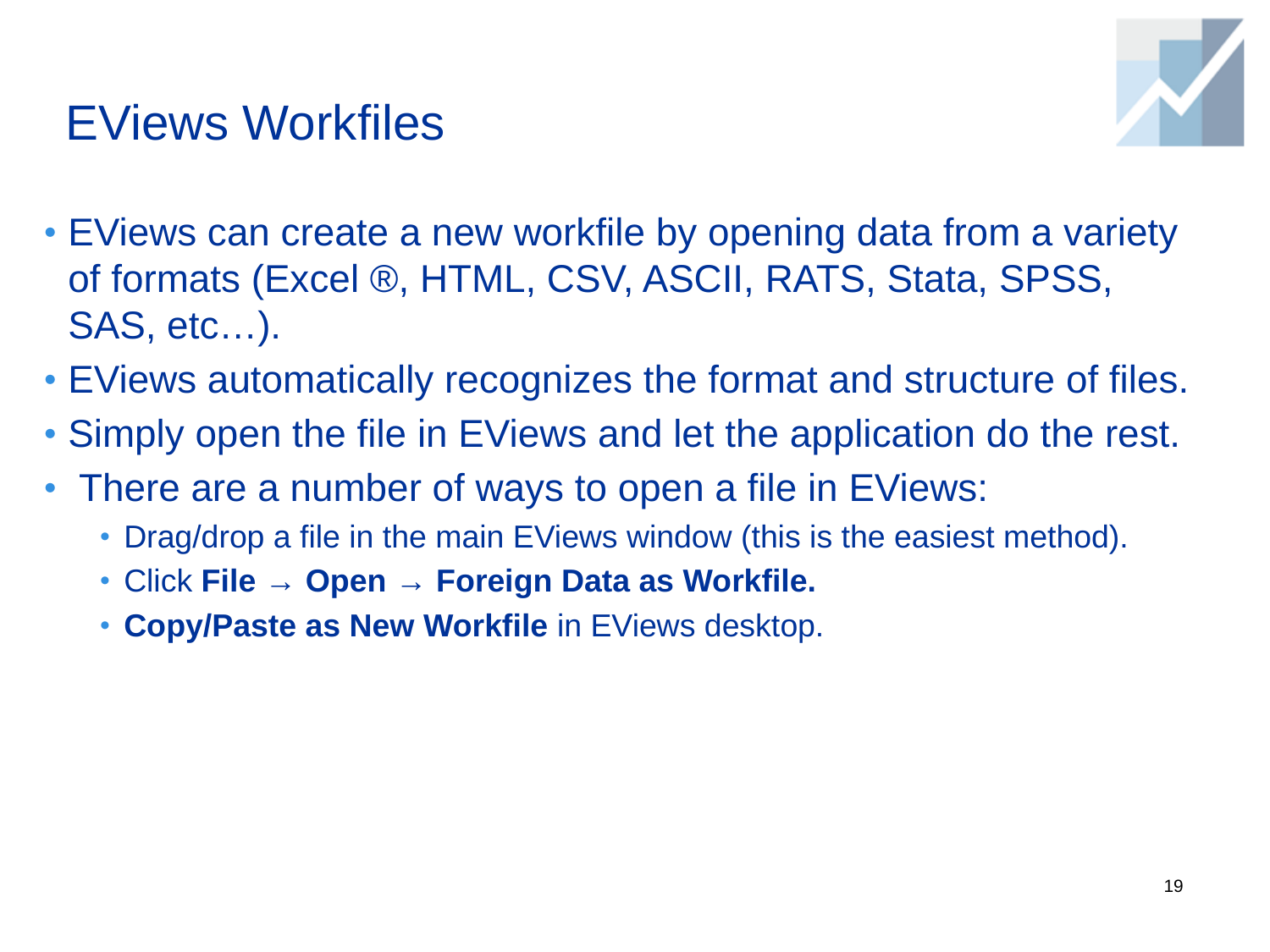

# EViews Workfiles
EViews can create a new workfile by opening data from a variety of formats (Excel ®, HTML, CSV, ASCII, RATS, Stata, SPSS, SAS, etc…).
EViews automatically recognizes the format and structure of files.
Simply open the file in EViews and let the application do the rest.
 There are a number of ways to open a file in EViews:
Drag/drop a file in the main EViews window (this is the easiest method).
Click File → Open → Foreign Data as Workfile.
Copy/Paste as New Workfile in EViews desktop.
19